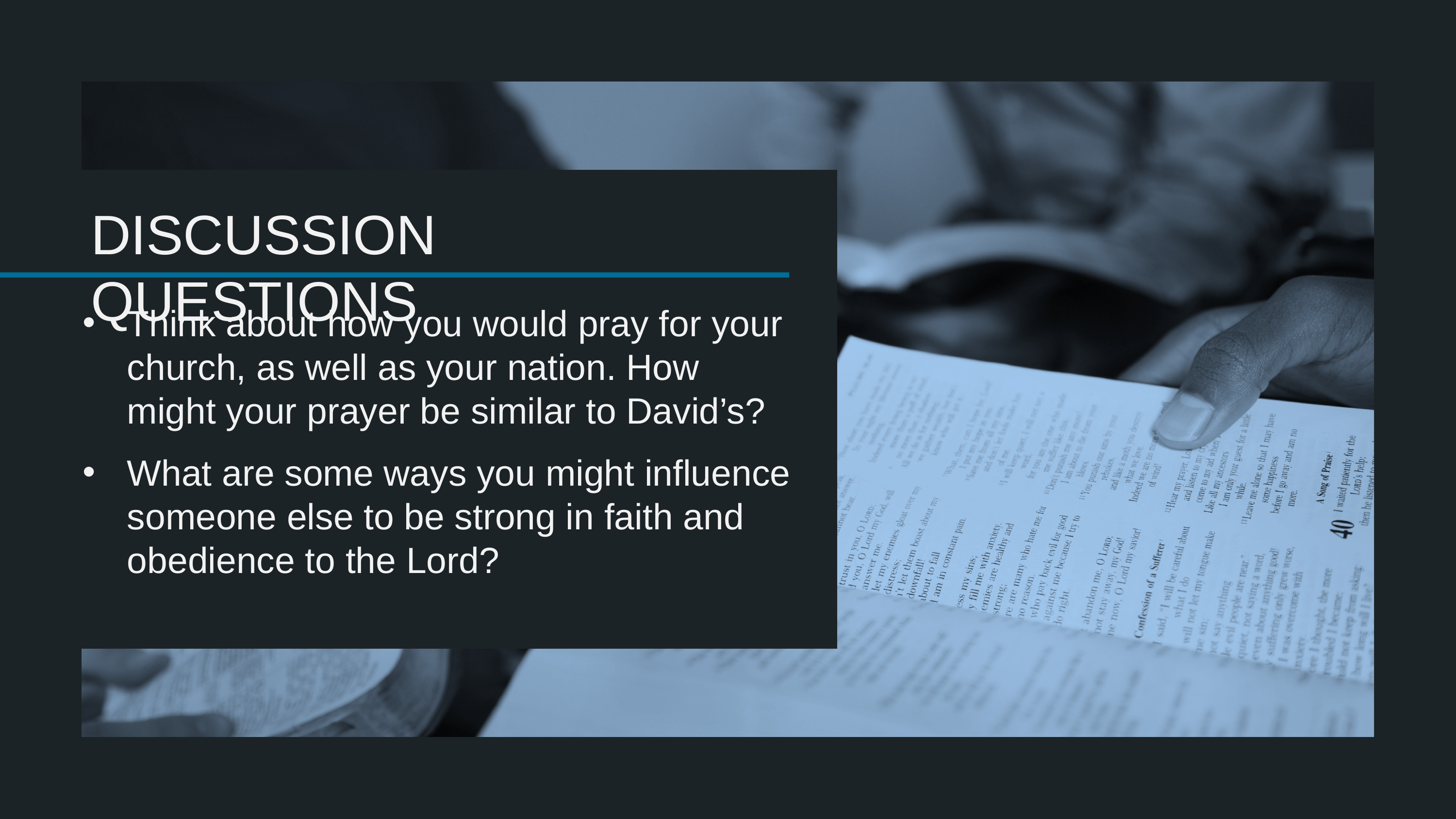

Think about how you would pray for your church, as well as your nation. How might your prayer be similar to David’s?
What are some ways you might influence someone else to be strong in faith and obedience to the Lord?